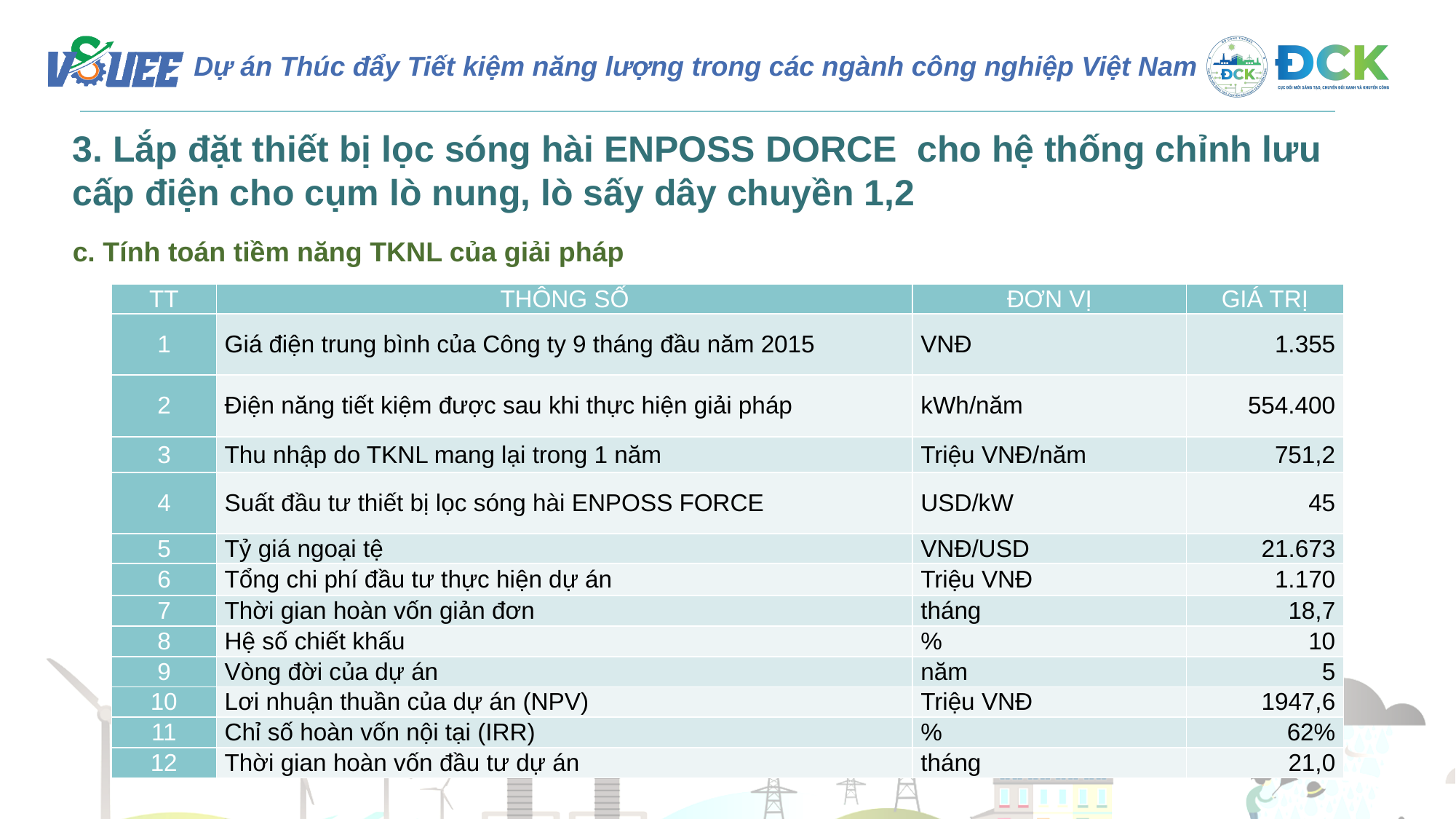

3. Lắp đặt thiết bị lọc sóng hài ENPOSS DORCE  cho hệ thống chỉnh lưu cấp điện cho cụm lò nung, lò sấy dây chuyền 1,2
c. Tính toán tiềm năng TKNL của giải pháp
| TT | THÔNG SỐ | ĐƠN VỊ | GIÁ TRỊ |
| --- | --- | --- | --- |
| 1 | Giá điện trung bình của Công ty 9 tháng đầu năm 2015 | VNĐ | 1.355 |
| 2 | Điện năng tiết kiệm được sau khi thực hiện giải pháp | kWh/năm | 554.400 |
| 3 | Thu nhập do TKNL mang lại trong 1 năm | Triệu VNĐ/năm | 751,2 |
| 4 | Suất đầu tư thiết bị lọc sóng hài ENPOSS FORCE | USD/kW | 45 |
| 5 | Tỷ giá ngoại tệ | VNĐ/USD | 21.673 |
| 6 | Tổng chi phí đầu tư thực hiện dự án | Triệu VNĐ | 1.170 |
| 7 | Thời gian hoàn vốn giản đơn | tháng | 18,7 |
| 8 | Hệ số chiết khấu | % | 10 |
| 9 | Vòng đời của dự án | năm | 5 |
| 10 | Lơi nhuận thuần của dự án (NPV) | Triệu VNĐ | 1947,6 |
| 11 | Chỉ số hoàn vốn nội tại (IRR) | % | 62% |
| 12 | Thời gian hoàn vốn đầu tư dự án | tháng | 21,0 |